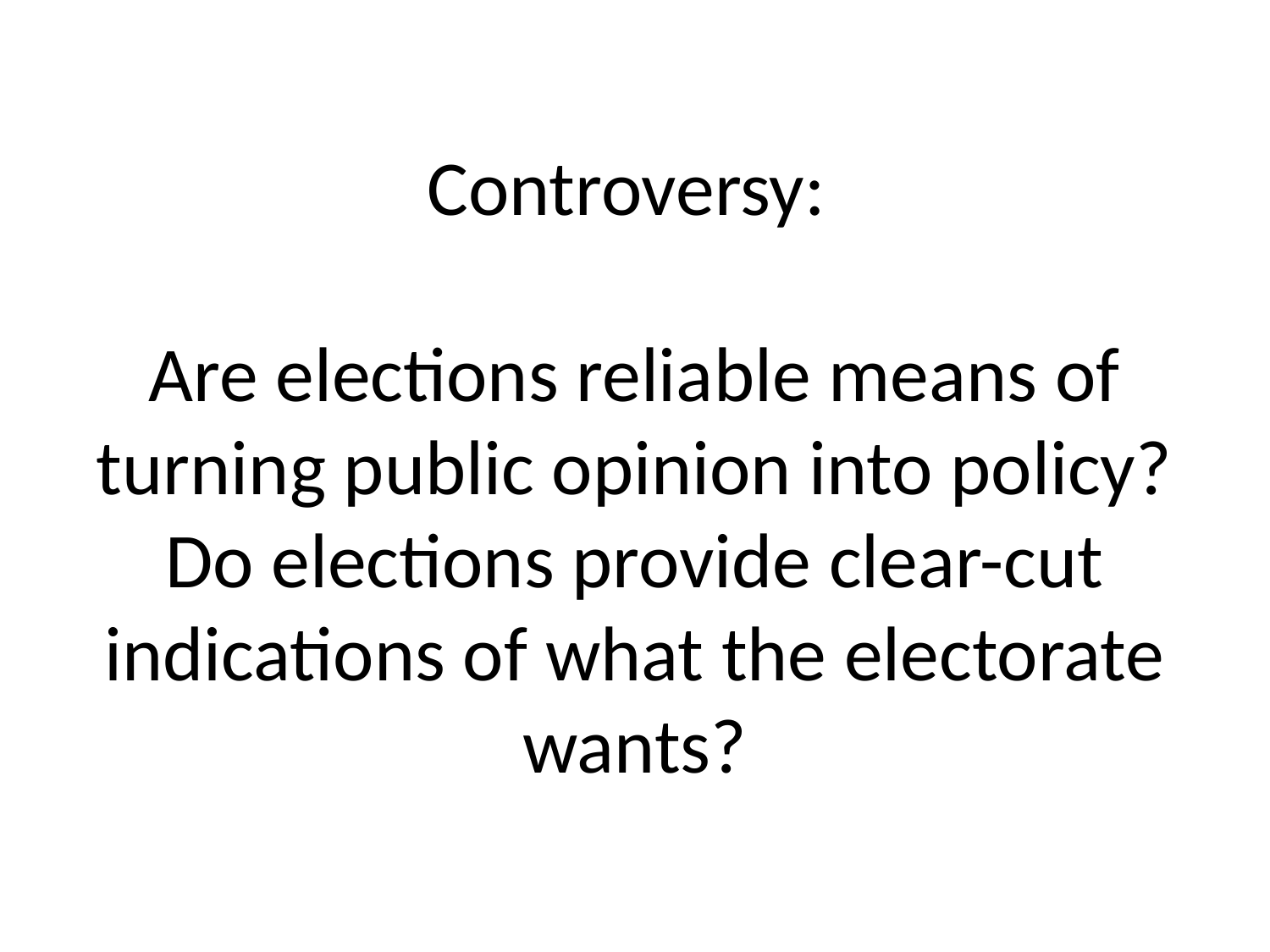

# Controversy: Are elections reliable means of turning public opinion into policy? Do elections provide clear-cut indications of what the electorate wants?